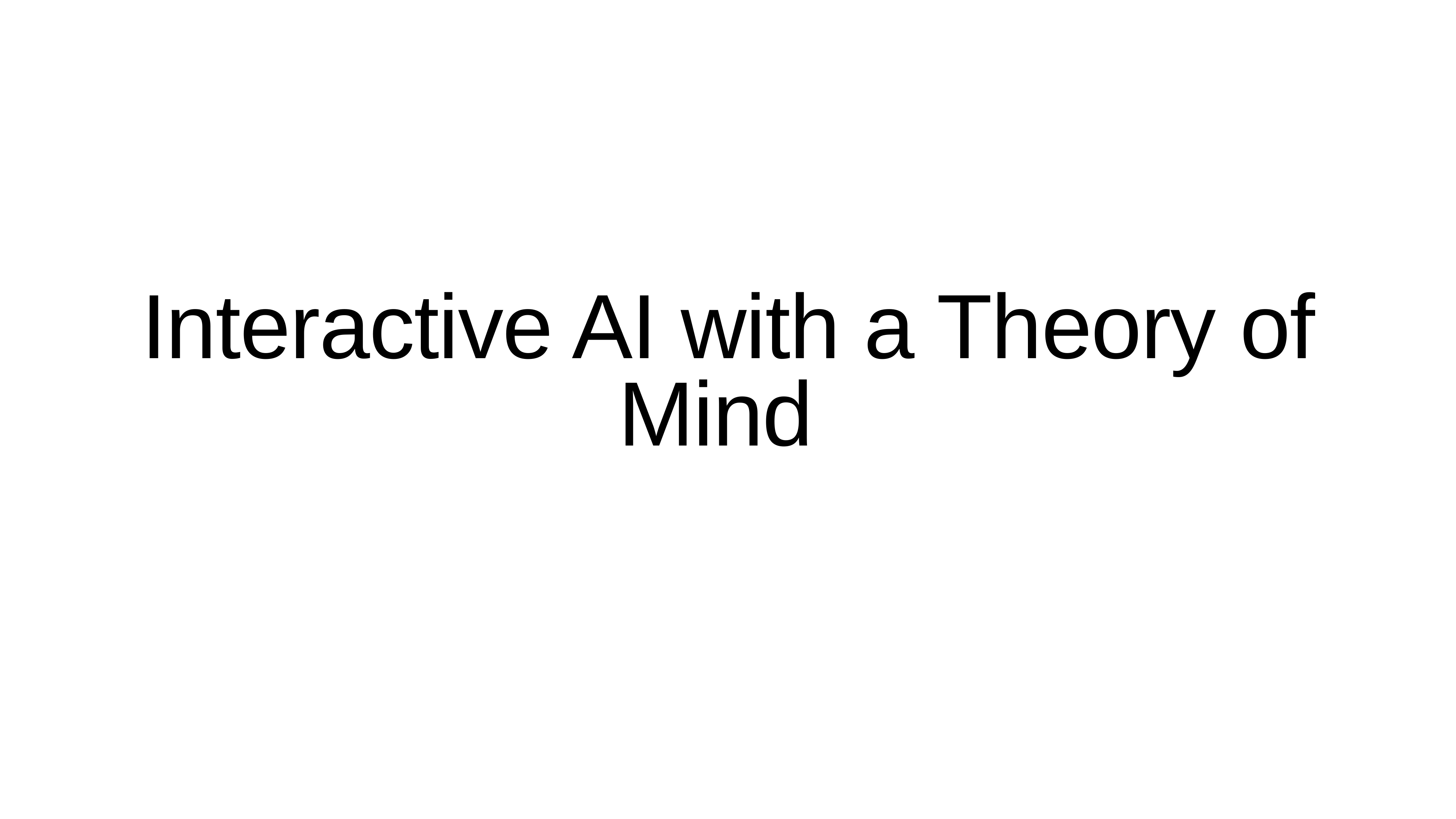

# Interactive AI with a Theory of Mind